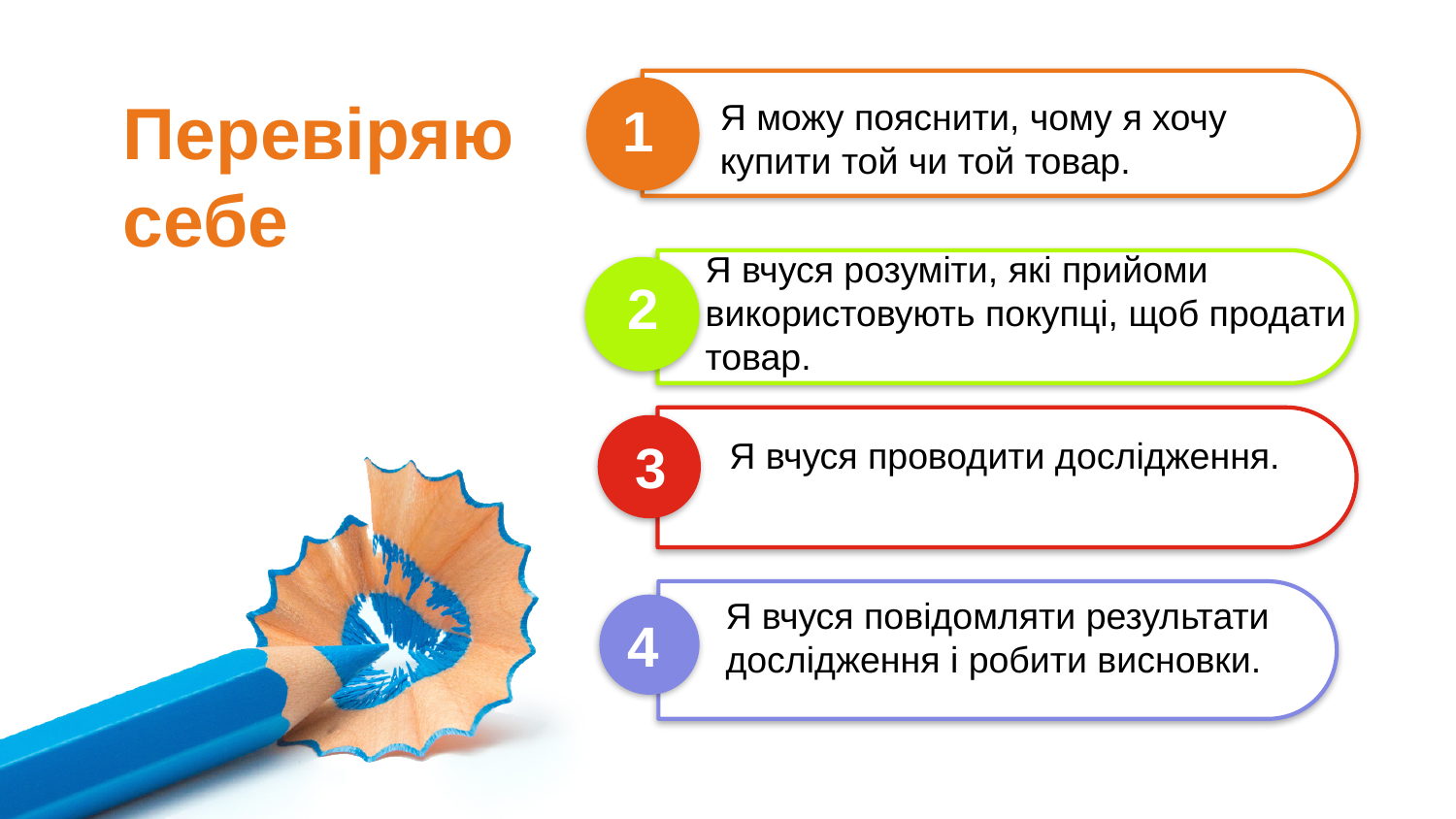

Перевіряю себе

Я можу пояснити, чому я хочу
купити той чи той товар.
1

Я вчуся розуміти, які прийоми
використовують покупці, щоб продати товар.

2

3
Я вчуся проводити дослідження.
Я вчуся повідомляти результати дослідження і робити висновки.

4